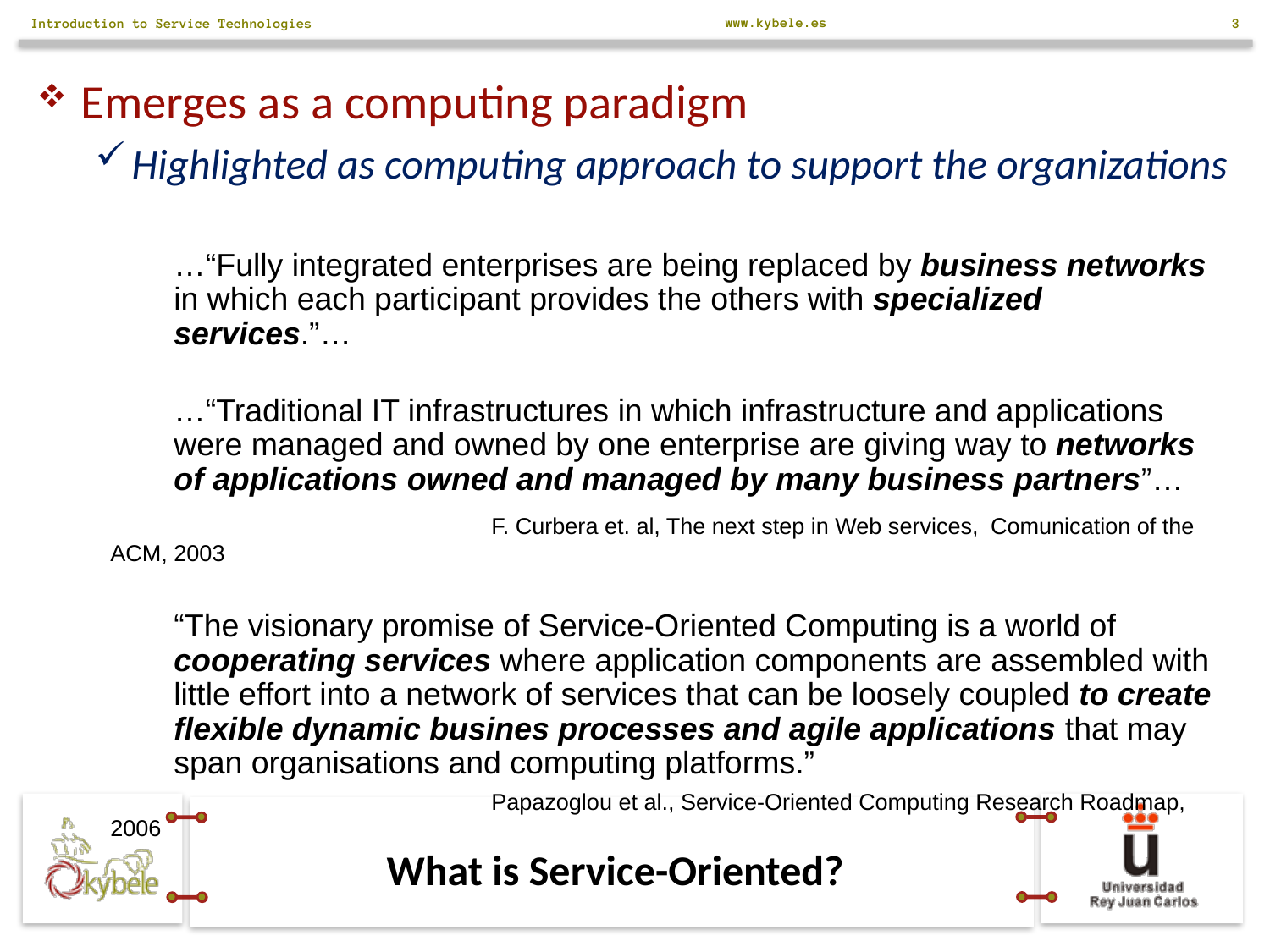

Introduction to Service Technologies
3
Emerges as a computing paradigm
Highlighted as computing approach to support the organizations
…“Fully integrated enterprises are being replaced by business networks in which each participant provides the others with specialized services.”…

…“Traditional IT infrastructures in which infrastructure and applications were managed and owned by one enterprise are giving way to networks of applications owned and managed by many business partners”…
			F. Curbera et. al, The next step in Web services,  Comunication of the ACM, 2003

“The visionary promise of Service-Oriented Computing is a world of cooperating services where application components are assembled with little effort into a network of services that can be loosely coupled to create flexible dynamic busines processes and agile applications that may span organisations and computing platforms.”
			Papazoglou et al., Service-Oriented Computing Research Roadmap, 2006
# What is Service-Oriented?